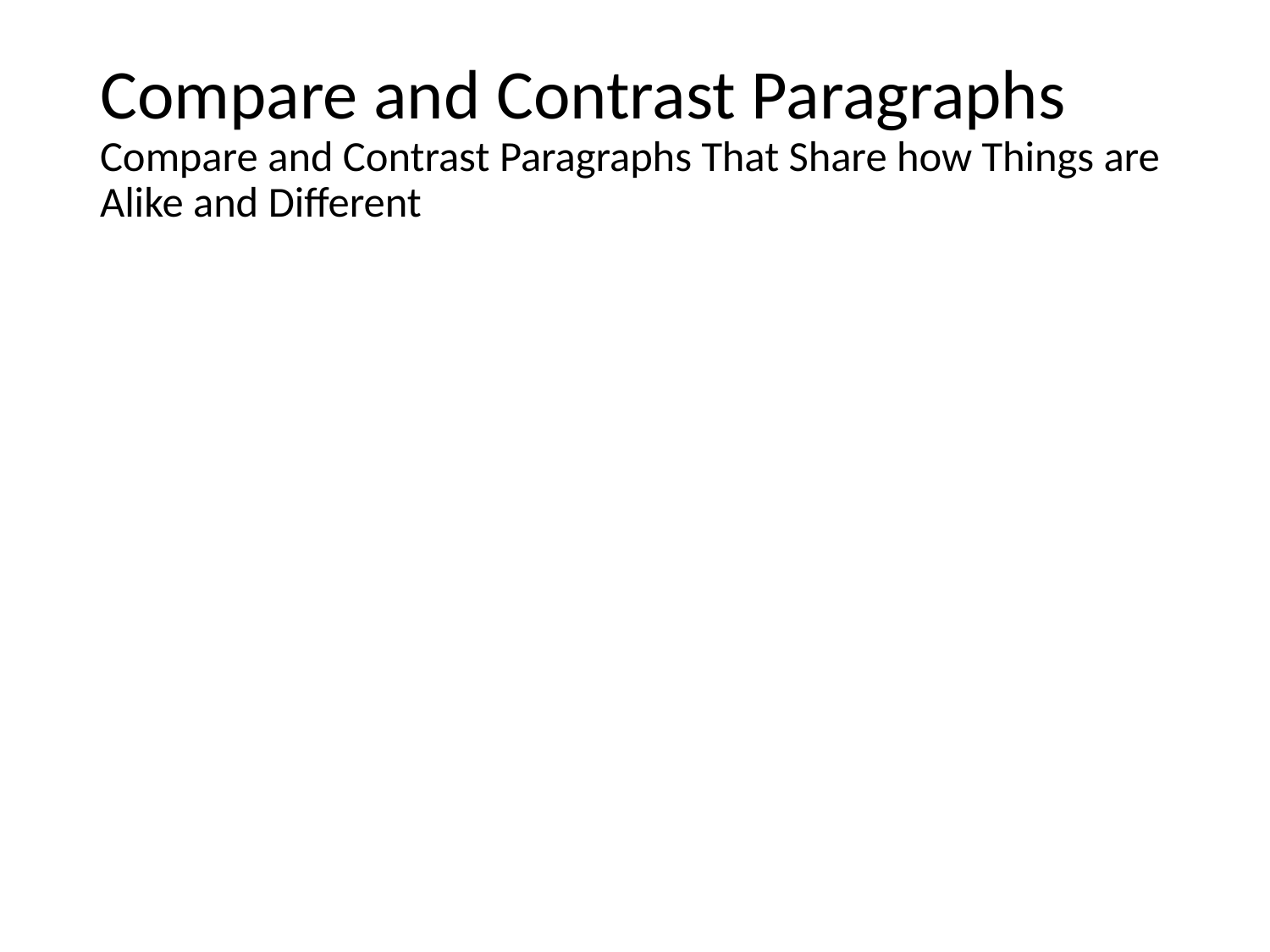

# Compare and Contrast Paragraphs Compare and Contrast Paragraphs That Share how Things are Alike and Different